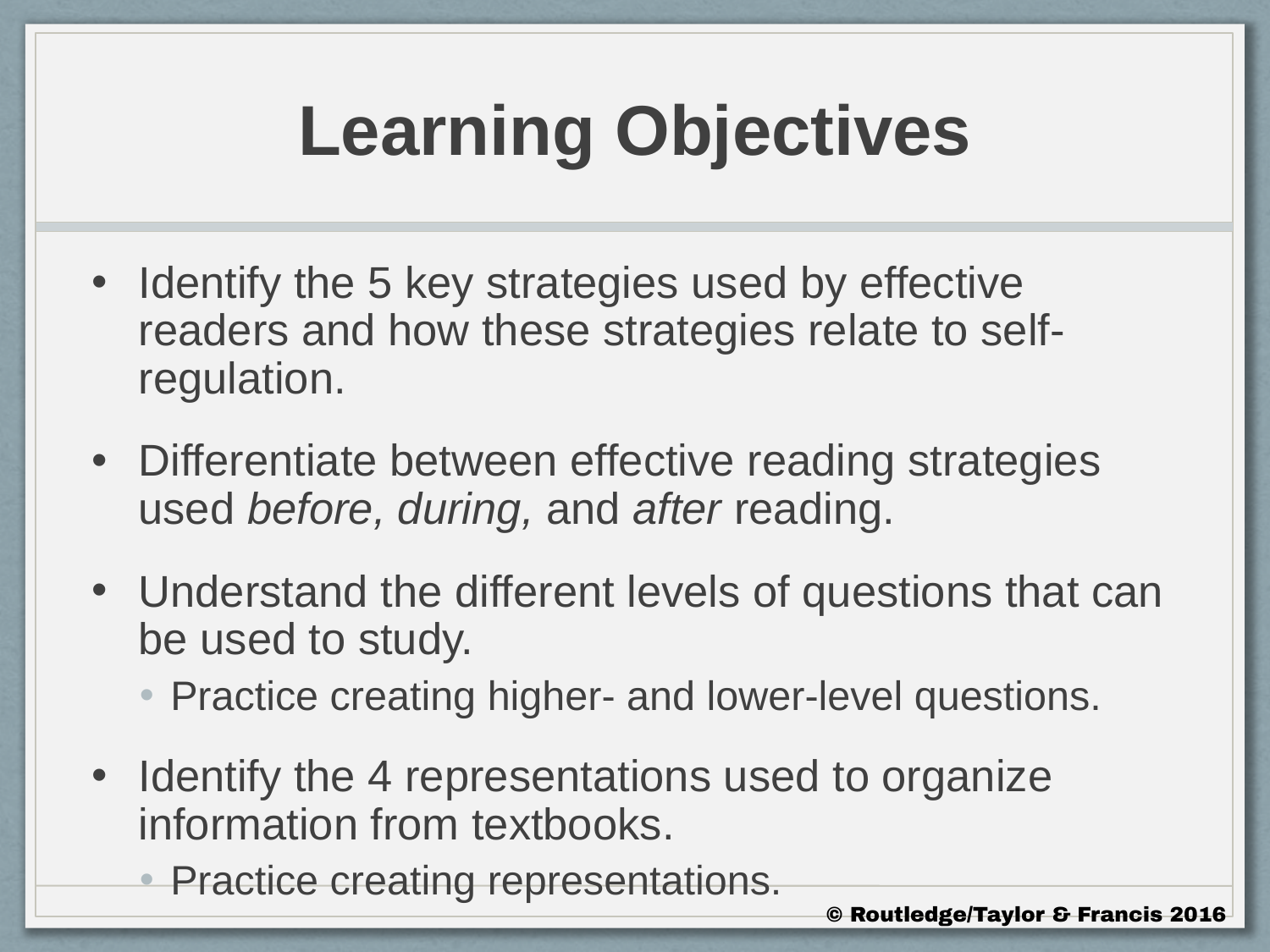

# Learning Objectives
Identify the 5 key strategies used by effective readers and how these strategies relate to self-regulation.
Differentiate between effective reading strategies  used before, during, and after reading.
Understand the different levels of questions that can be used to study.
Practice creating higher- and lower-level questions.
Identify the 4 representations used to organize information from textbooks.
Practice creating representations.

© Routledge/Taylor & Francis 2016